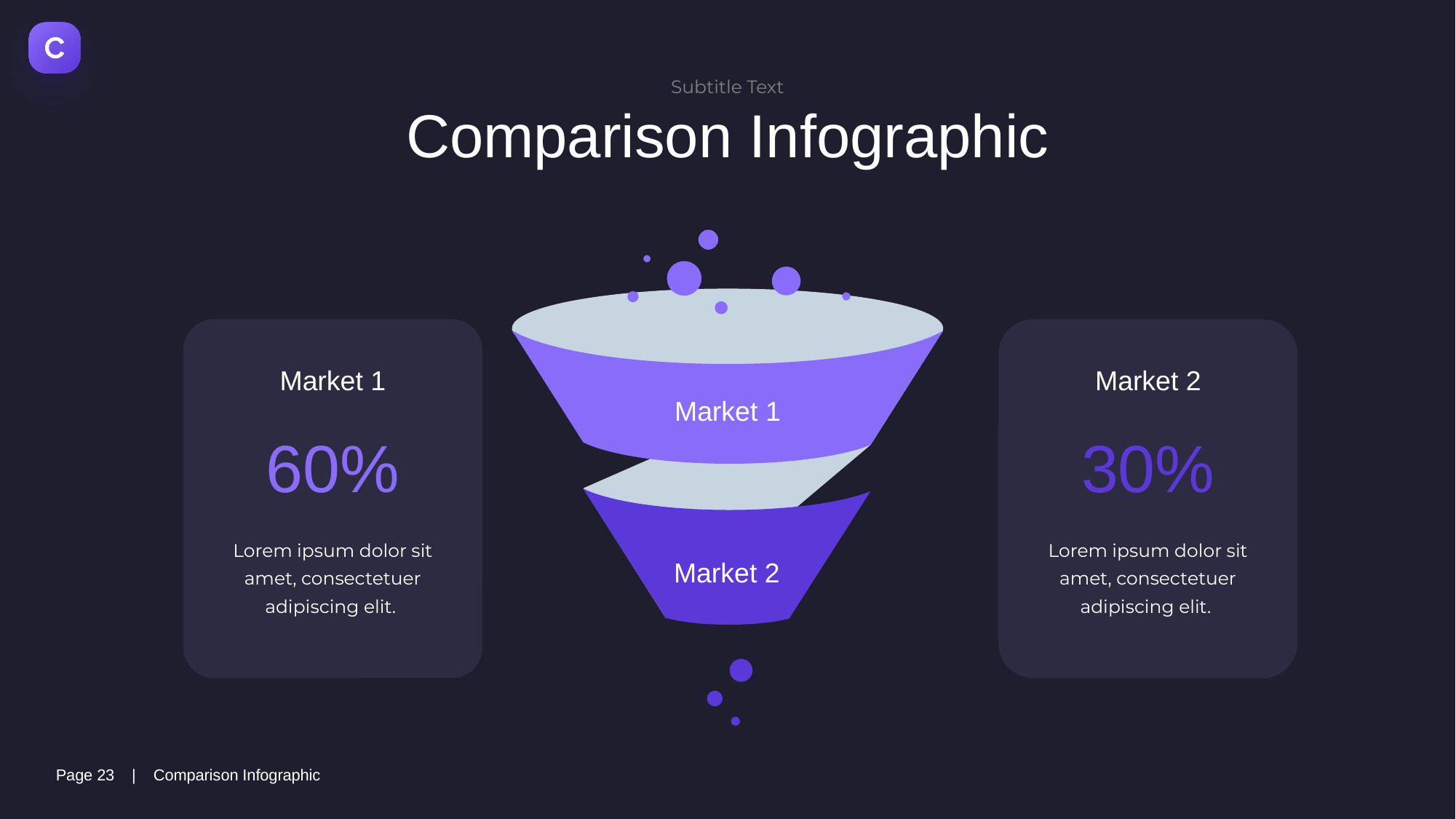

Subtitle Text
Comparison Infographic

Market 1
Market 2
Market 1
60%
30%
Lorem ipsum dolor sit amet, consectetuer adipiscing elit.
Lorem ipsum dolor sit amet, consectetuer adipiscing elit.
Market 2